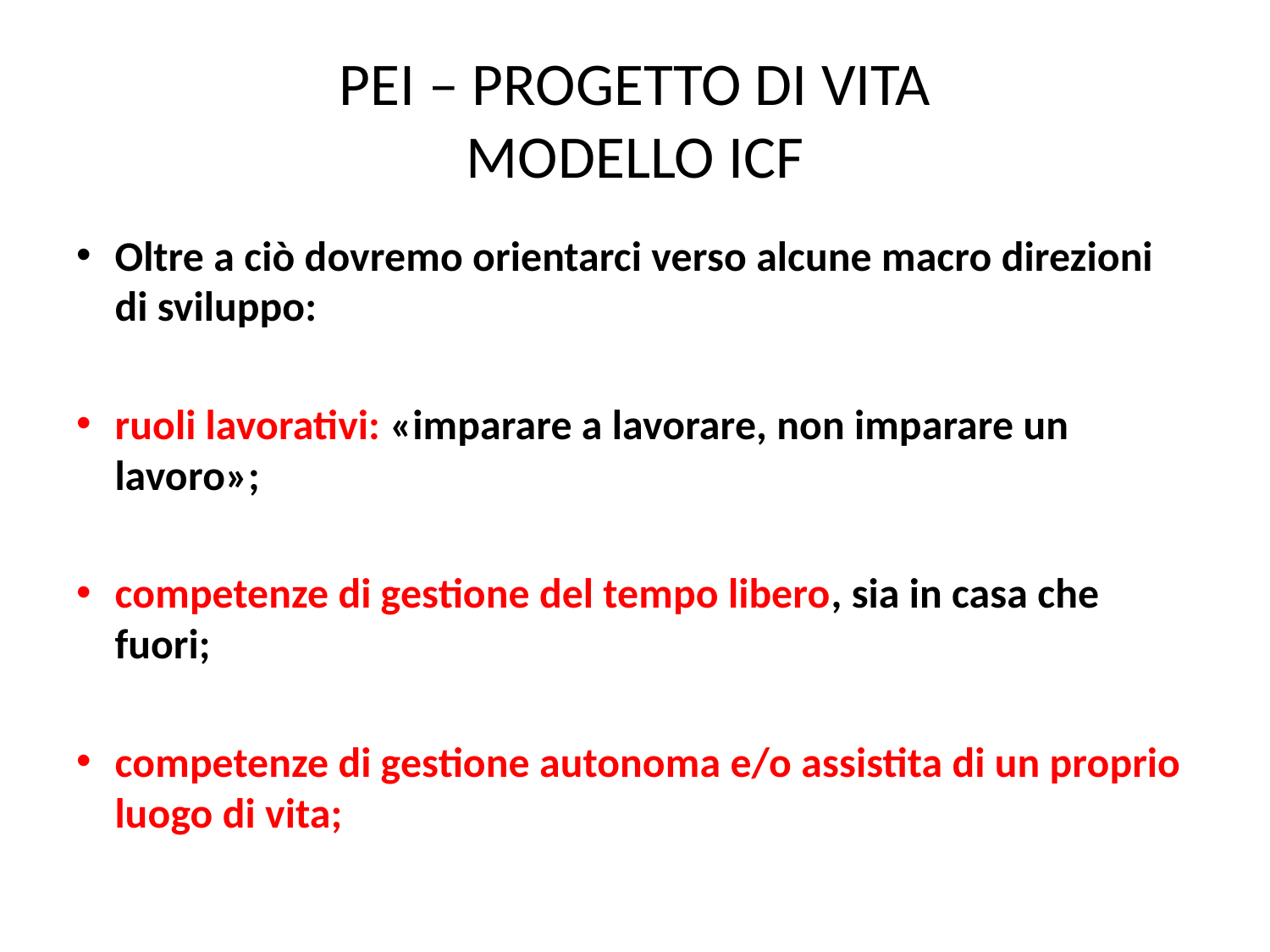

# PEI – PROGETTO DI VITA MODELLO ICF
Oltre a ciò dovremo orientarci verso alcune macro direzioni di sviluppo:

ruoli lavorativi: «imparare a lavorare, non imparare un lavoro»;

competenze di gestione del tempo libero, sia in casa che fuori;

competenze di gestione autonoma e/o assistita di un proprio luogo di vita;